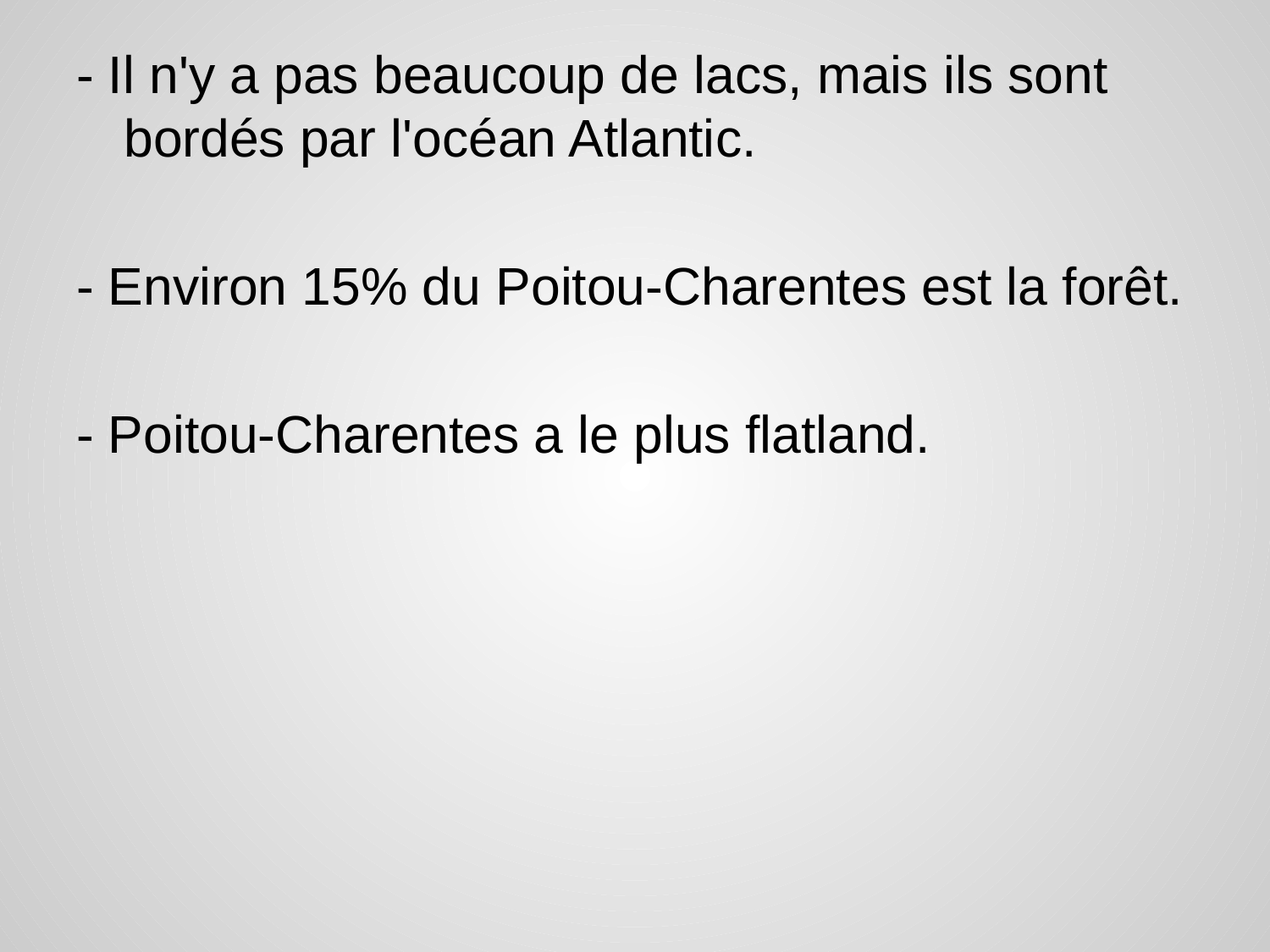

- Il n'y a pas beaucoup de lacs, mais ils sont bordés par l'océan Atlantic.

- Environ 15% du Poitou-Charentes est la forêt.

- Poitou-Charentes a le plus flatland.